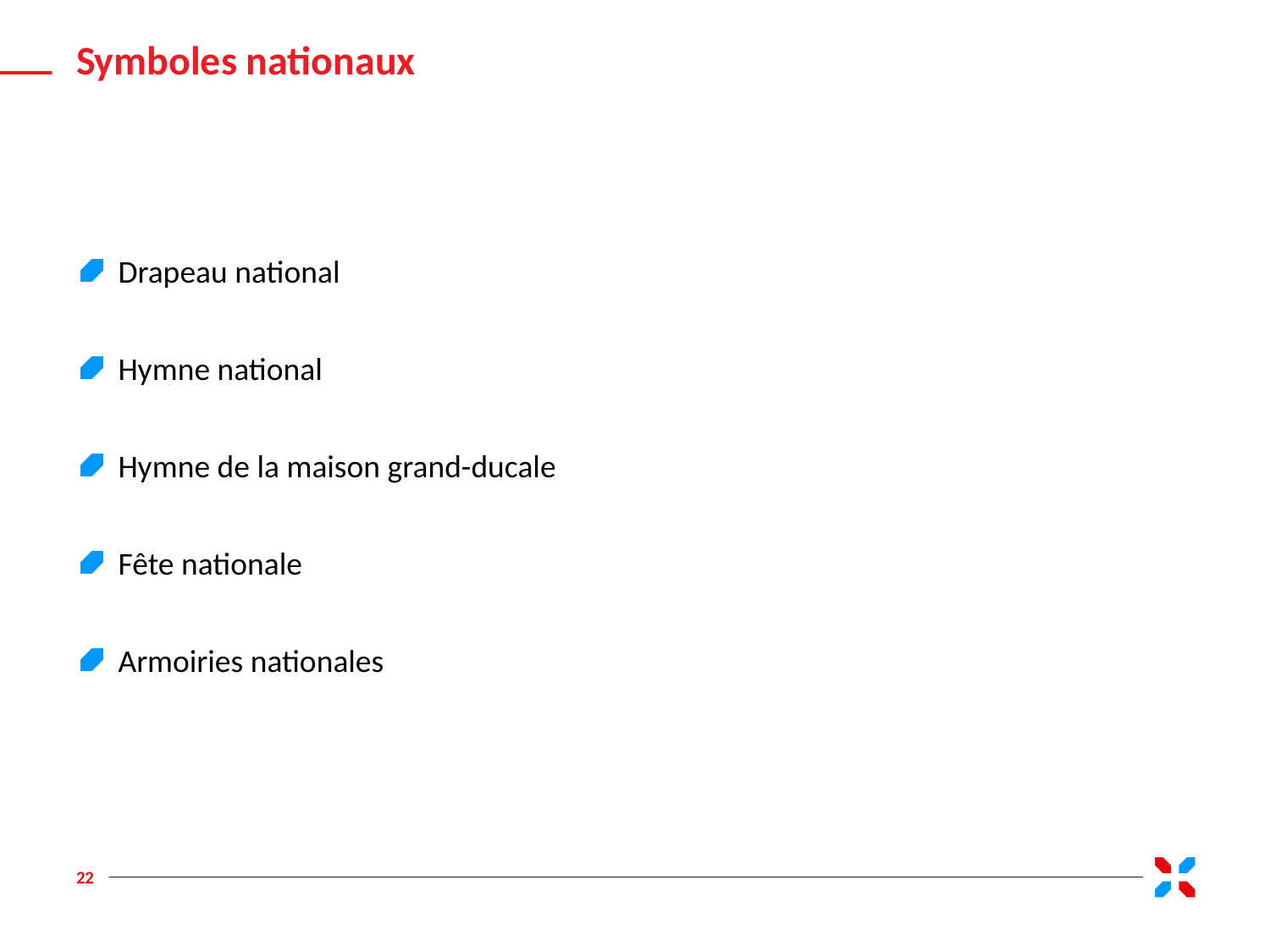

Symboles nationaux
Drapeau national

Hymne national

Hymne de la maison grand-ducale

Fête nationale

Armoiries nationales